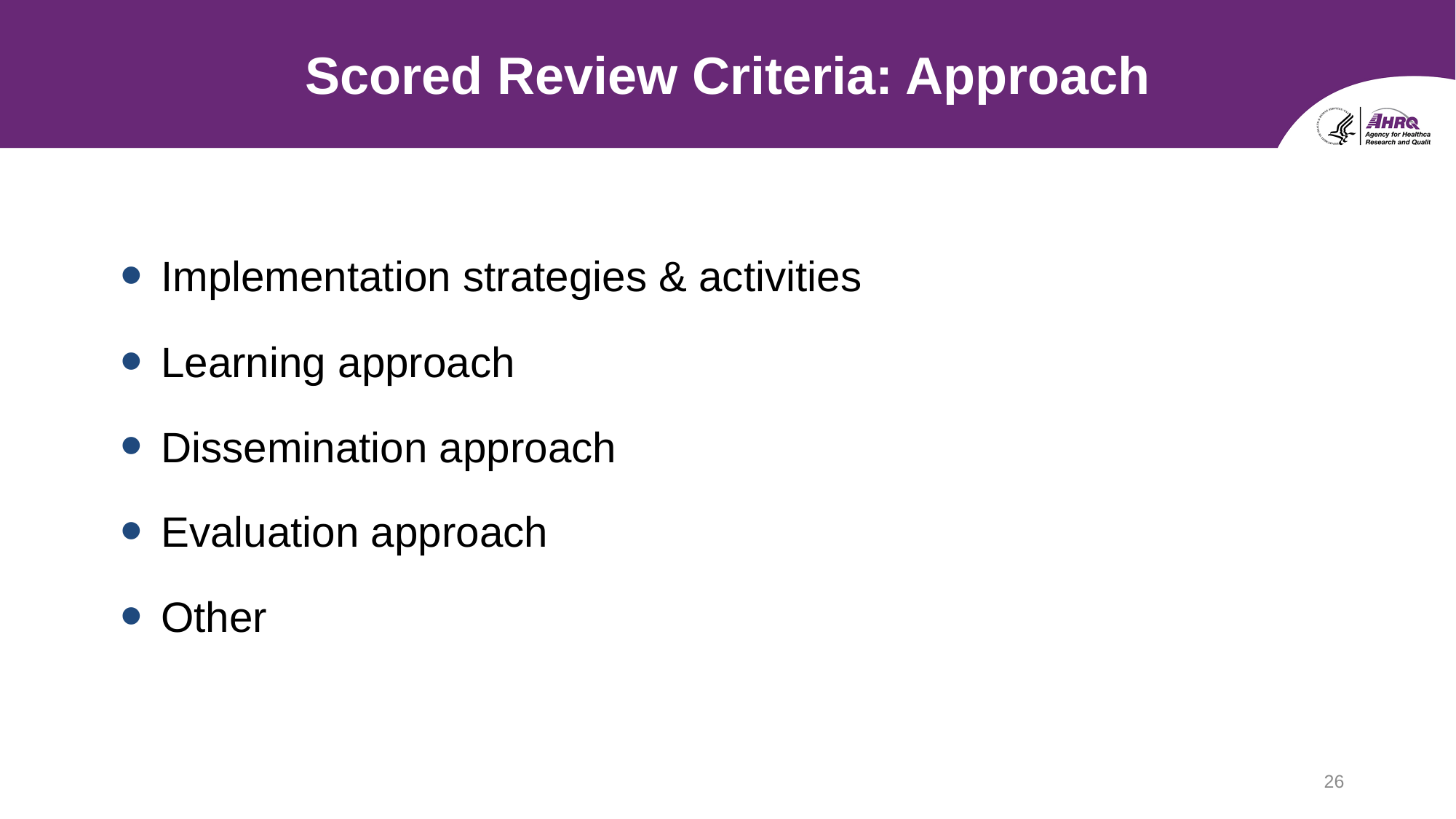

# Scored Review Criteria: Approach
Implementation strategies & activities
Learning approach
Dissemination approach
Evaluation approach
Other
26